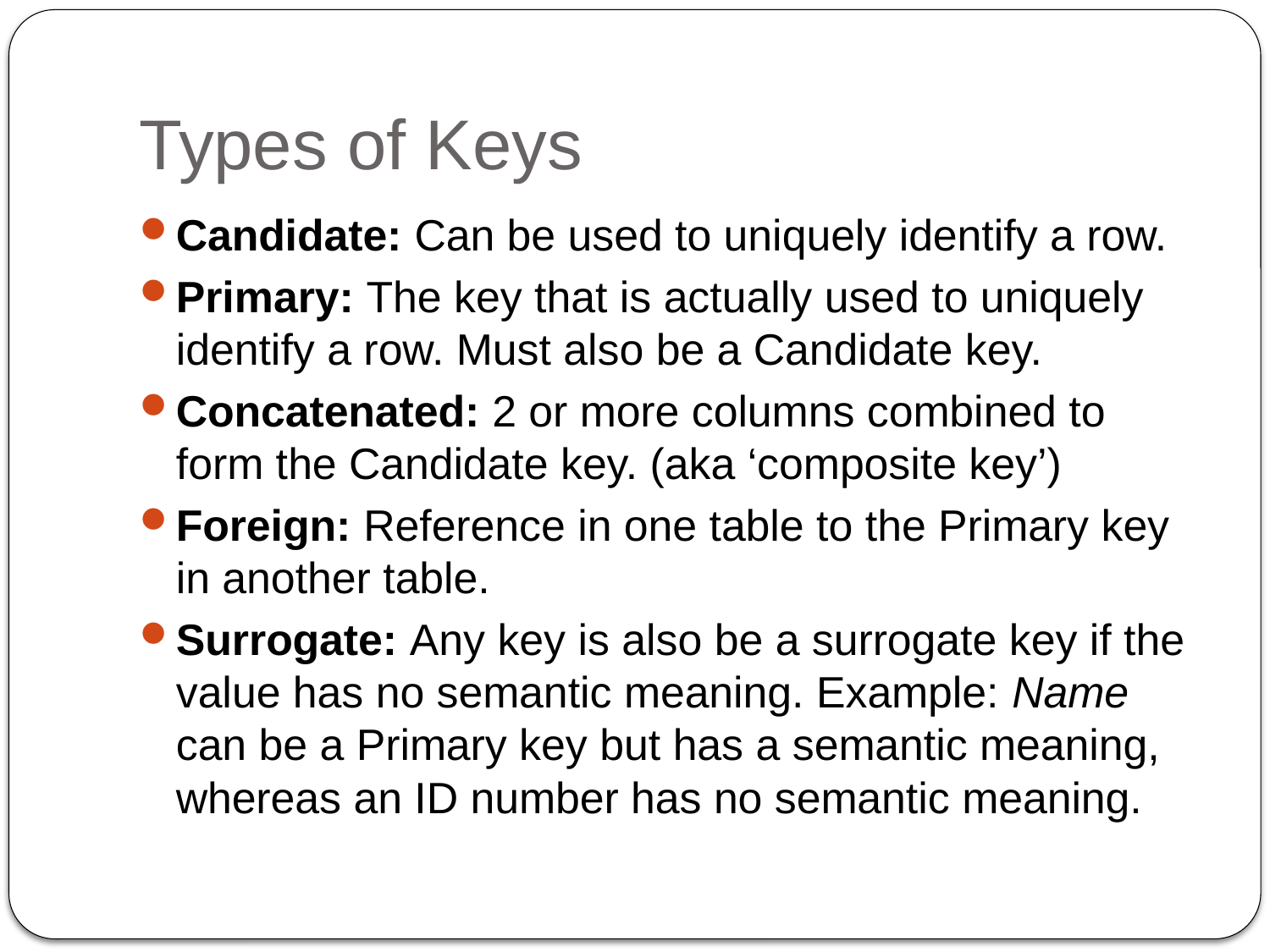

# Types of Keys
Candidate: Can be used to uniquely identify a row.
Primary: The key that is actually used to uniquely identify a row. Must also be a Candidate key.
Concatenated: 2 or more columns combined to form the Candidate key. (aka ‘composite key’)
Foreign: Reference in one table to the Primary key in another table.
Surrogate: Any key is also be a surrogate key if the value has no semantic meaning. Example: Name can be a Primary key but has a semantic meaning, whereas an ID number has no semantic meaning.